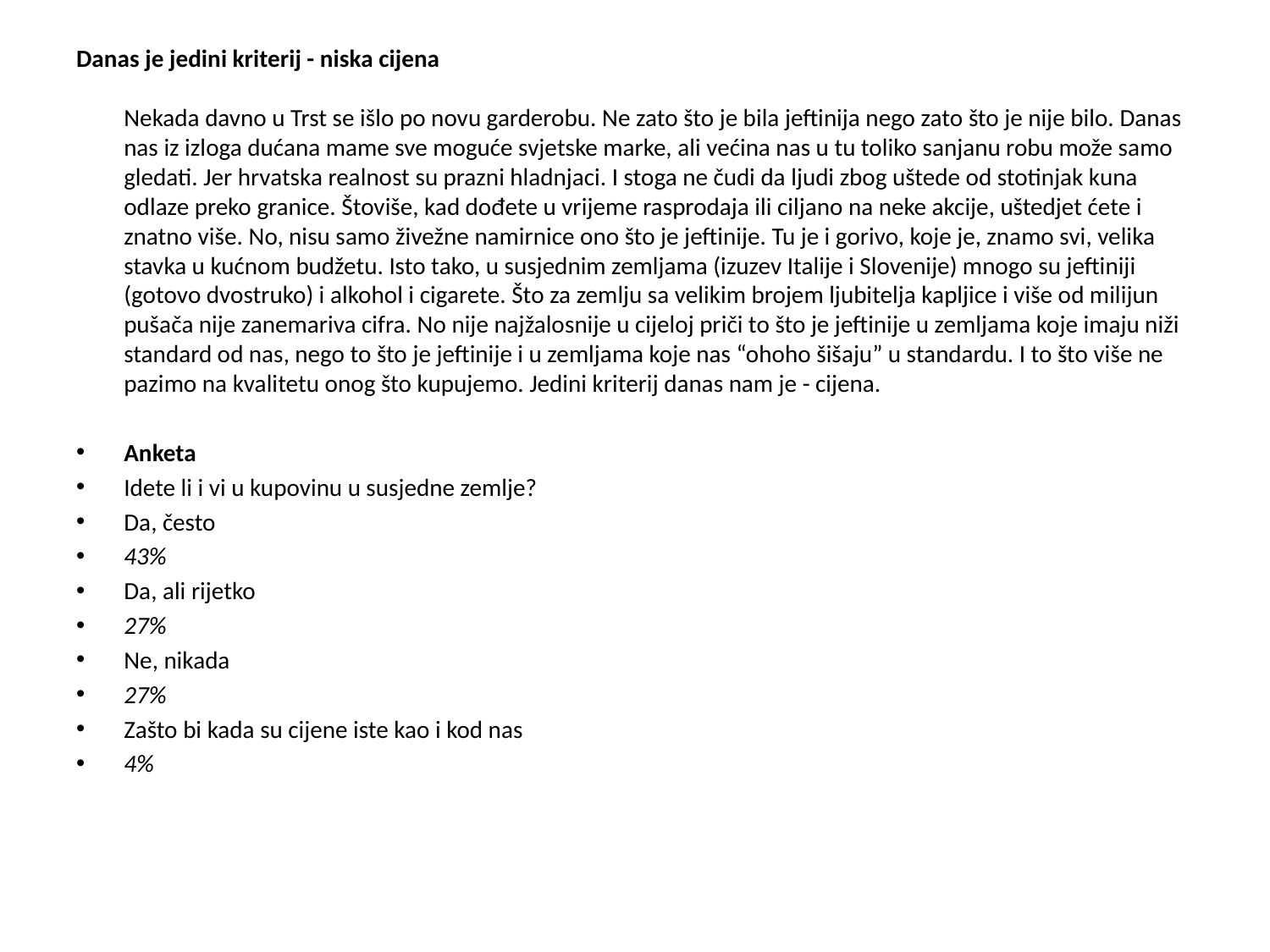

Danas je jedini kriterij - niska cijena
Nekada davno u Trst se išlo po novu garderobu. Ne zato što je bila jeftinija nego zato što je nije bilo. Danas nas iz izloga dućana mame sve moguće svjetske marke, ali većina nas u tu toliko sanjanu robu može samo gledati. Jer hrvatska realnost su prazni hladnjaci. I stoga ne čudi da ljudi zbog uštede od stotinjak kuna odlaze preko granice. Štoviše, kad dođete u vrijeme rasprodaja ili ciljano na neke akcije, uštedjet ćete i znatno više. No, nisu samo živežne namirnice ono što je jeftinije. Tu je i gorivo, koje je, znamo svi, velika stavka u kućnom budžetu. Isto tako, u susjednim zemljama (izuzev Italije i Slovenije) mnogo su jeftiniji (gotovo dvostruko) i alkohol i cigarete. Što za zemlju sa velikim brojem ljubitelja kapljice i više od milijun pušača nije zanemariva cifra. No nije najžalosnije u cijeloj priči to što je jeftinije u zemljama koje imaju niži standard od nas, nego to što je jeftinije i u zemljama koje nas “ohoho šišaju” u standardu. I to što više ne pazimo na kvalitetu onog što kupujemo. Jedini kriterij danas nam je - cijena.

Anketa
Idete li i vi u kupovinu u susjedne zemlje?
Da, često
43%
Da, ali rijetko
27%
Ne, nikada
27%
Zašto bi kada su cijene iste kao i kod nas
4%